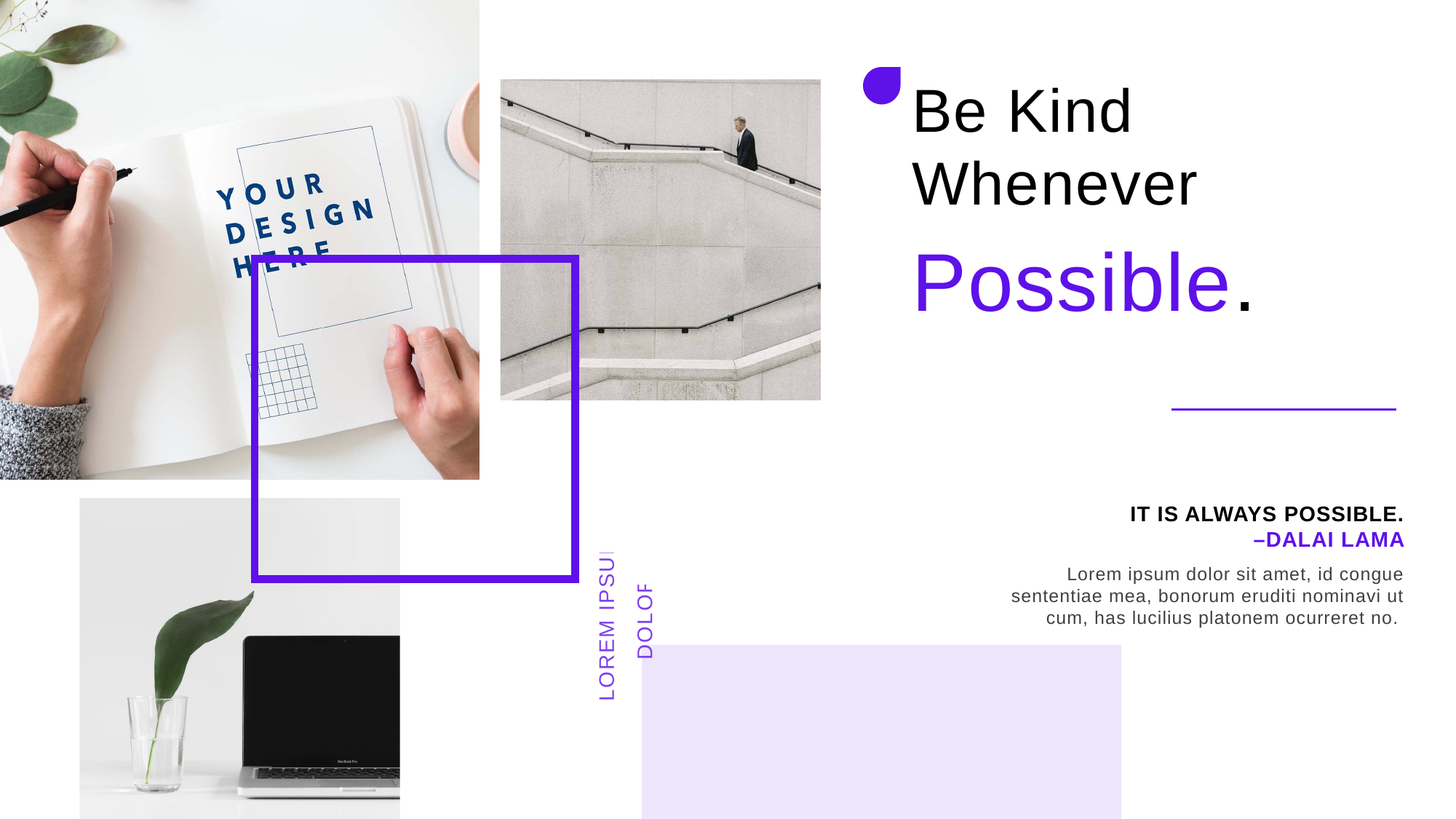

Be Kind
Whenever

Possible.

LOREM IPSUM DOLOR
IT IS ALWAYS POSSIBLE. –DALAI LAMA

Lorem ipsum dolor sit amet, id congue sententiae mea, bonorum eruditi nominavi ut cum, has lucilius platonem ocurreret no.